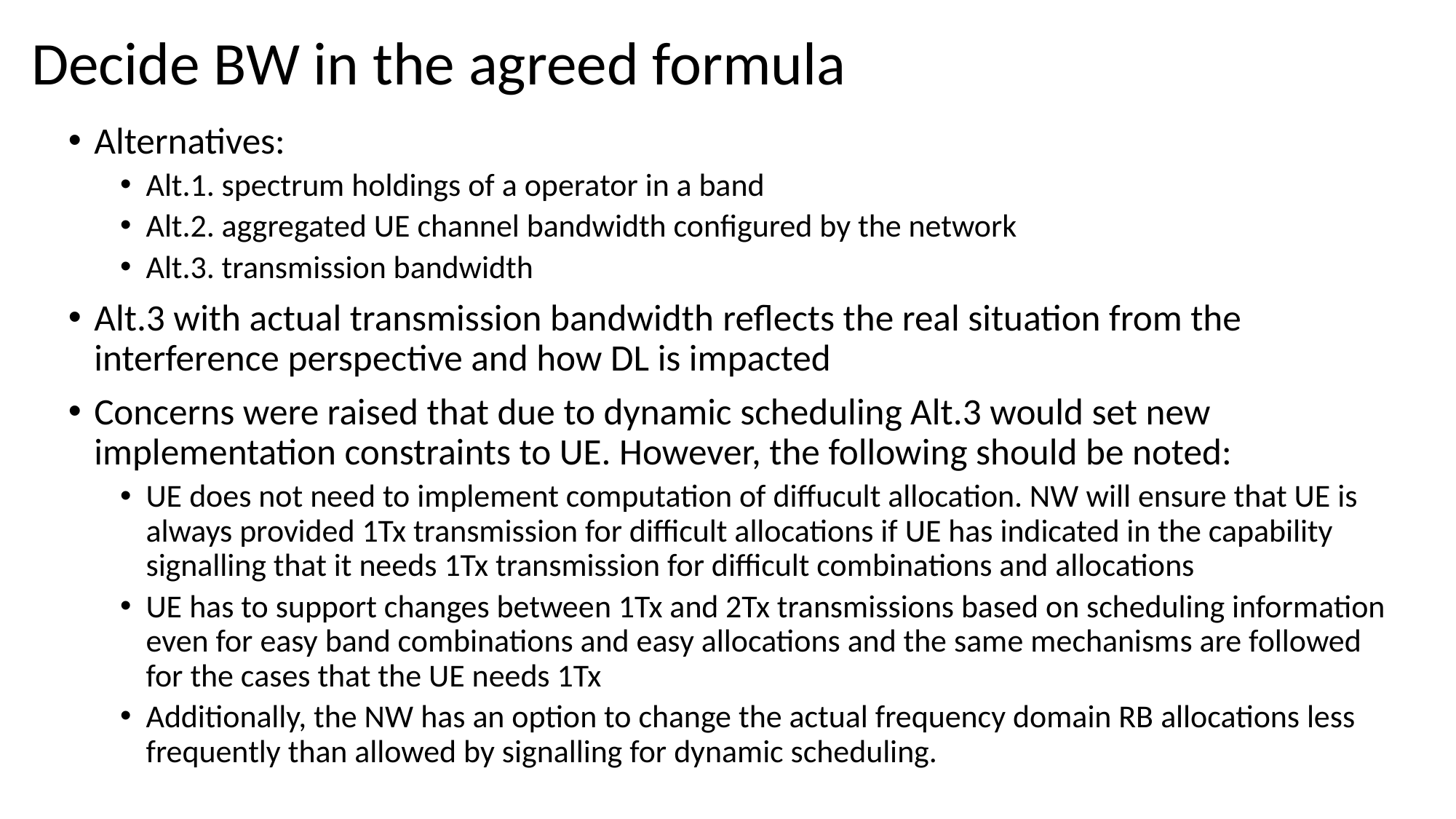

# Decide BW in the agreed formula
Alternatives:
Alt.1. spectrum holdings of a operator in a band
Alt.2. aggregated UE channel bandwidth configured by the network
Alt.3. transmission bandwidth
Alt.3 with actual transmission bandwidth reflects the real situation from the interference perspective and how DL is impacted
Concerns were raised that due to dynamic scheduling Alt.3 would set new implementation constraints to UE. However, the following should be noted:
UE does not need to implement computation of diffucult allocation. NW will ensure that UE is always provided 1Tx transmission for difficult allocations if UE has indicated in the capability signalling that it needs 1Tx transmission for difficult combinations and allocations
UE has to support changes between 1Tx and 2Tx transmissions based on scheduling information even for easy band combinations and easy allocations and the same mechanisms are followed for the cases that the UE needs 1Tx
Additionally, the NW has an option to change the actual frequency domain RB allocations less frequently than allowed by signalling for dynamic scheduling.